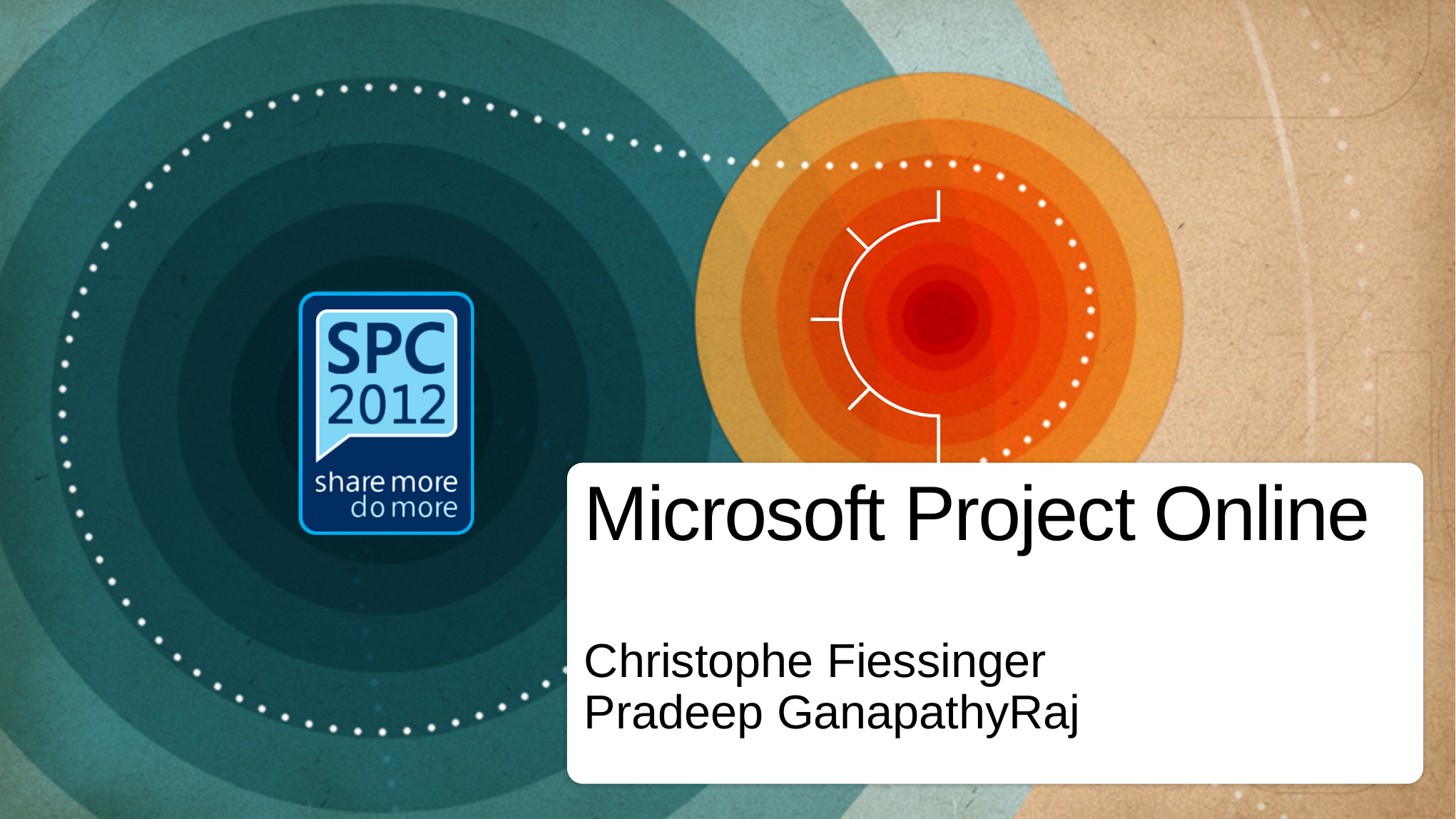

# Microsoft Project Online
Christophe Fiessinger
Pradeep GanapathyRaj